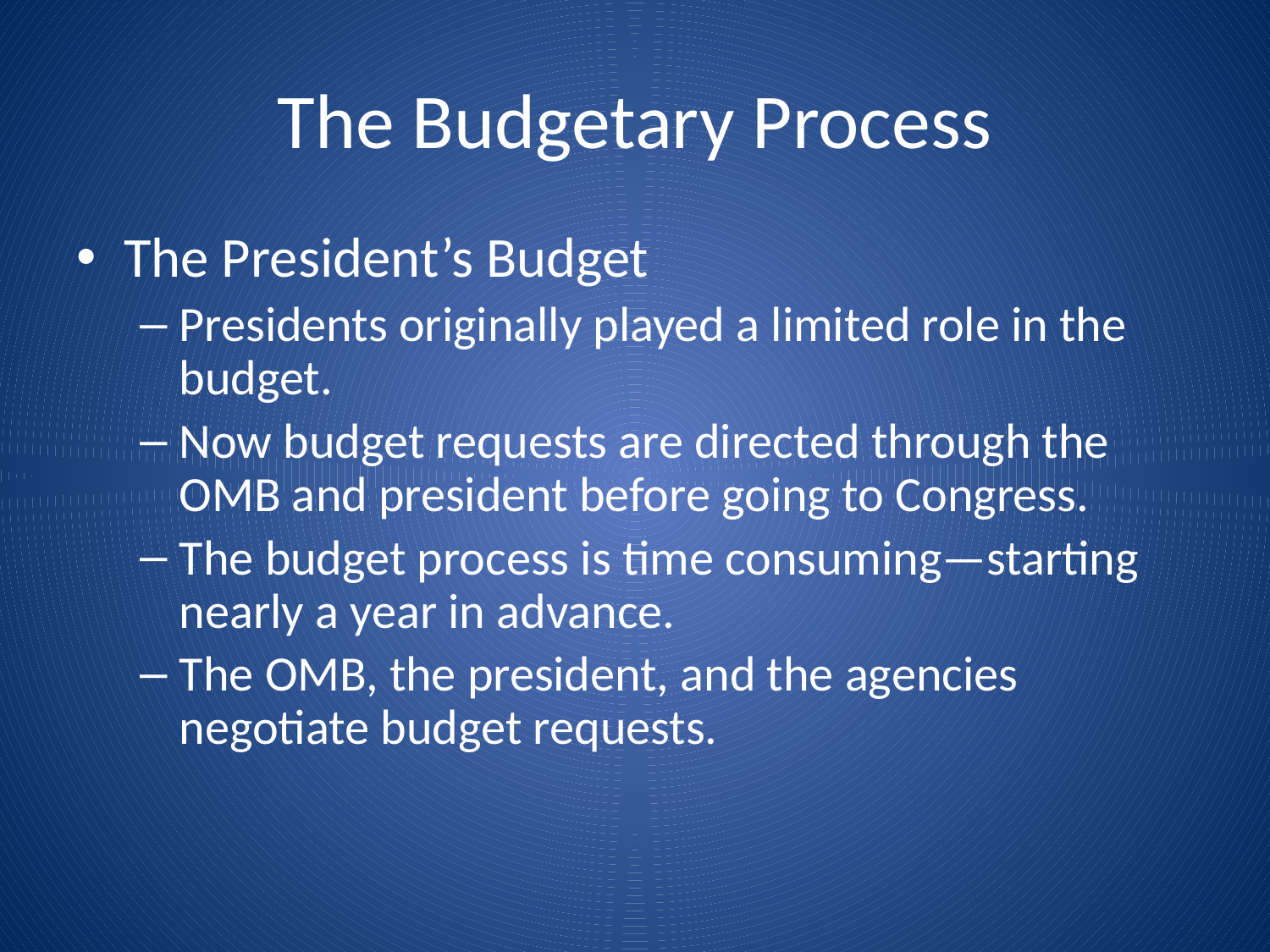

# The Budgetary Process
The President’s Budget
Presidents originally played a limited role in the budget.
Now budget requests are directed through the OMB and president before going to Congress.
The budget process is time consuming—starting nearly a year in advance.
The OMB, the president, and the agencies negotiate budget requests.